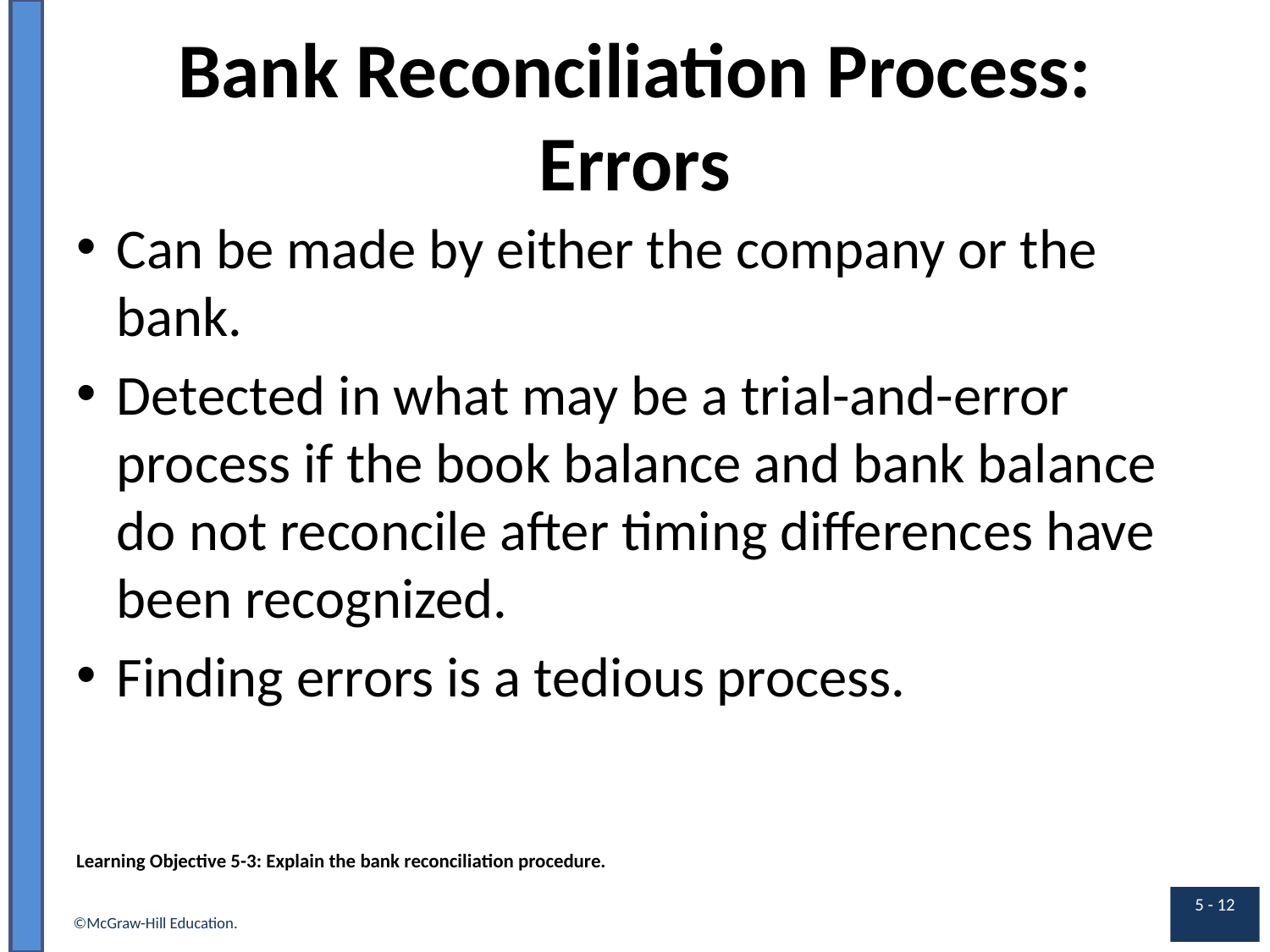

# Bank Reconciliation Process: Errors
Can be made by either the company or the bank.
Detected in what may be a trial-and-error process if the book balance and bank balance do not reconcile after timing differences have been recognized.
Finding errors is a tedious process.
Learning Objective 5-3: Explain the bank reconciliation procedure.